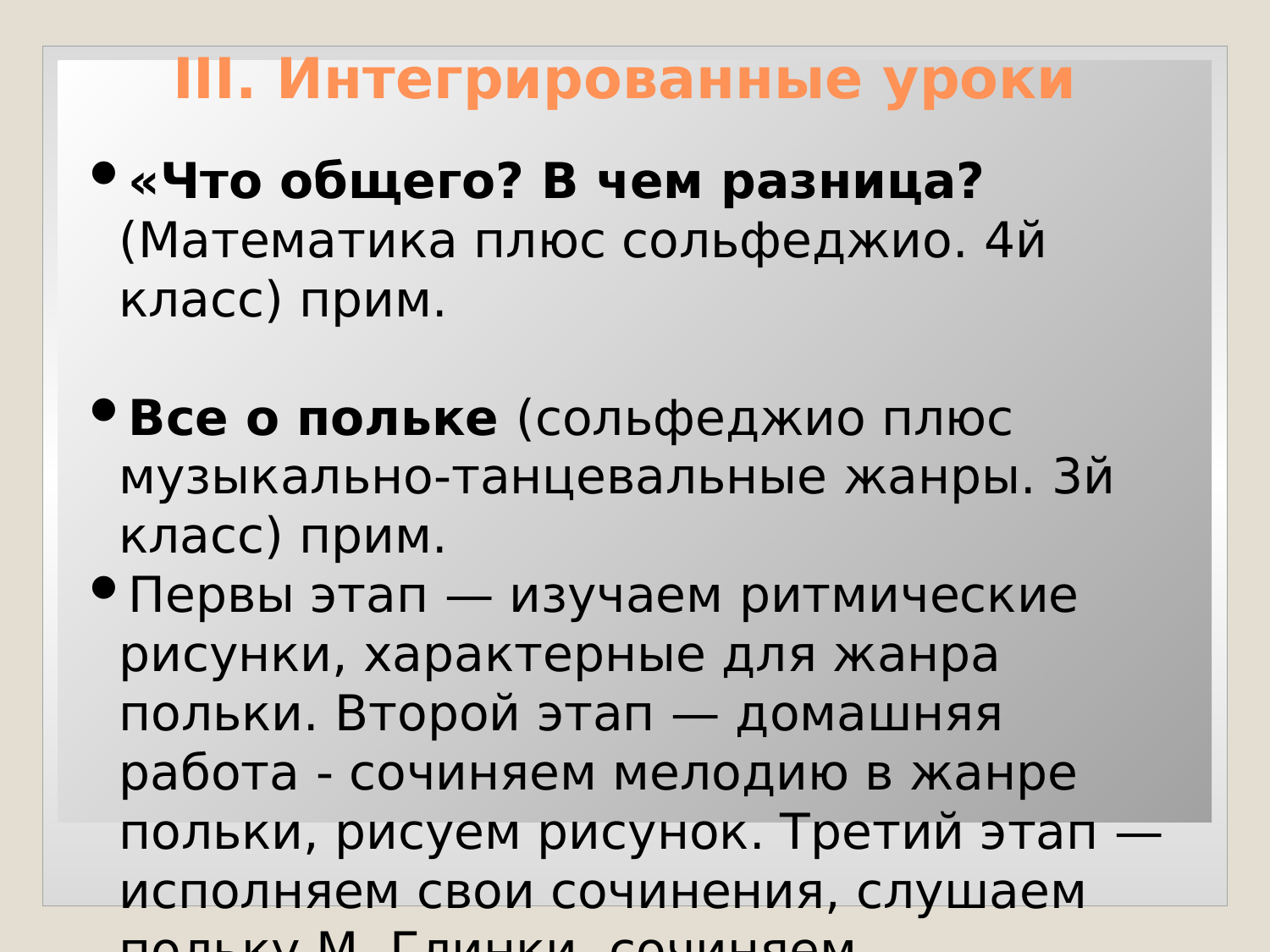

III. Интегрированные уроки
«Что общего? В чем разница? (Математика плюс сольфеджио. 4й класс) прим.

Все о польке (сольфеджио плюс музыкально-танцевальные жанры. 3й класс) прим.
Первы этап — изучаем ритмические рисунки, характерные для жанра польки. Второй этап — домашняя работа - сочиняем мелодию в жанре польки, рисуем рисунок. Третий этап — исполняем свои сочинения, слушаем польку М. Глинки, сочиняем ритмический аккомпанемент (партитуру), исполняем ударными инструментами «Орфовского» оркестра.

Баркарола и тарантелла  (сольфеджио плюс литература плюс музыкально-танцевальные жанры. 5й класс)
Первый этап — изучаем размер 6\8. Второй этап — готовим сообщения на тему  «Жанр баркаролы», «Тарантела — народный итальянский танец», «Стихи о Венеции». Третий этап — рассказываем и слушаем музыку. (музыкальная характеристика жанра), разучиваем танец тарантелу.

 Праздник одной мелодии (сольфеджио плюс специальность)
Каждый праздник посвящен одной какой-нибудь знаменитой мелодии (напр., «Тамбурин» Рамо, «Во поле береза стояла» 2 кл., «Старинная французская песня» П.Чайковского 3 кл., «Танец снежных хлопьев» из балета «Щелкунчик» П. Чайковского 4 кл.. Первый этап — записываем мелодию нотами (музыкальный диктант). Второй этап — домашняя работа — подбираем аккомпанемент, рисуем рисунок, разучиваем мелодию на своем инструменте, готовим сообщения об авторе, жанре. Третий этап — миниконцерт, исполняем мелодию на инструментах под аккомпанемент, слушаем сообщения. Заключительный этап — получаем призы.